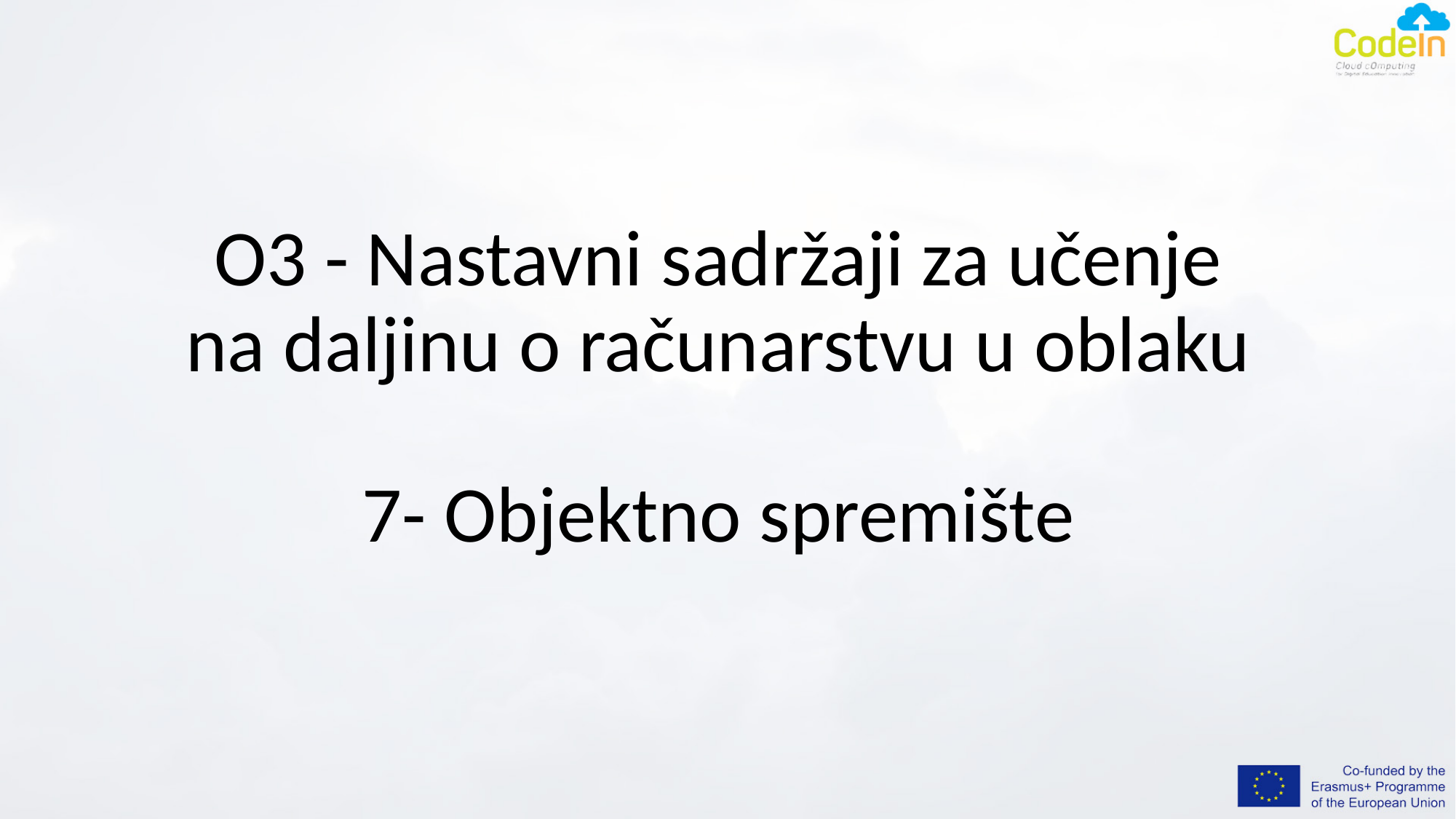

# O3 - Nastavni sadržaji za učenje na daljinu o računarstvu u oblaku 7- Objektno spremište